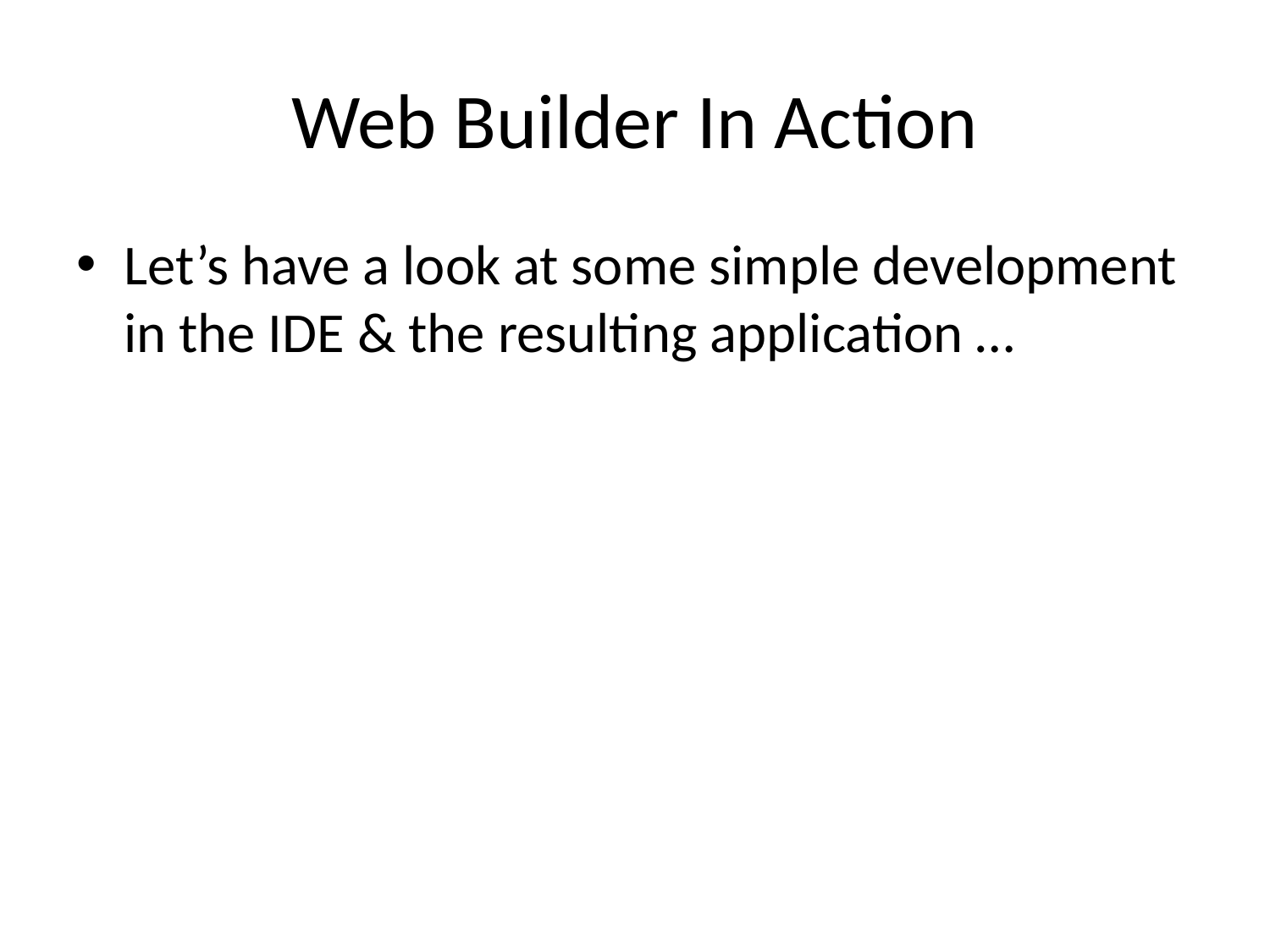

# Web Builder In Action
Let’s have a look at some simple development in the IDE & the resulting application …